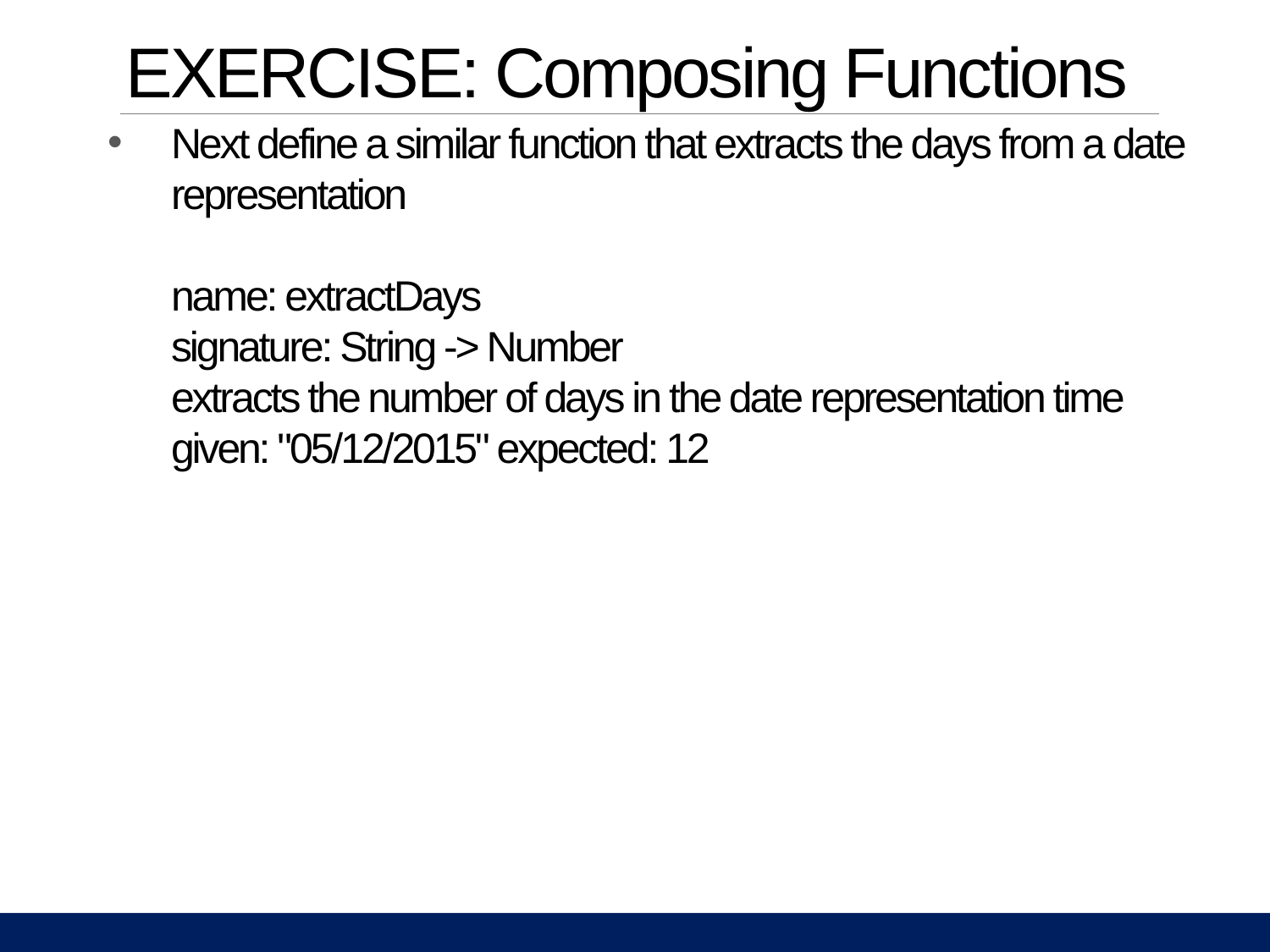

# EXERCISE: Composing Functions
Next define a similar function that extracts the days from a date representation
name: extractDays
signature: String -> Number
extracts the number of days in the date representation time
given: "05/12/2015" expected: 12